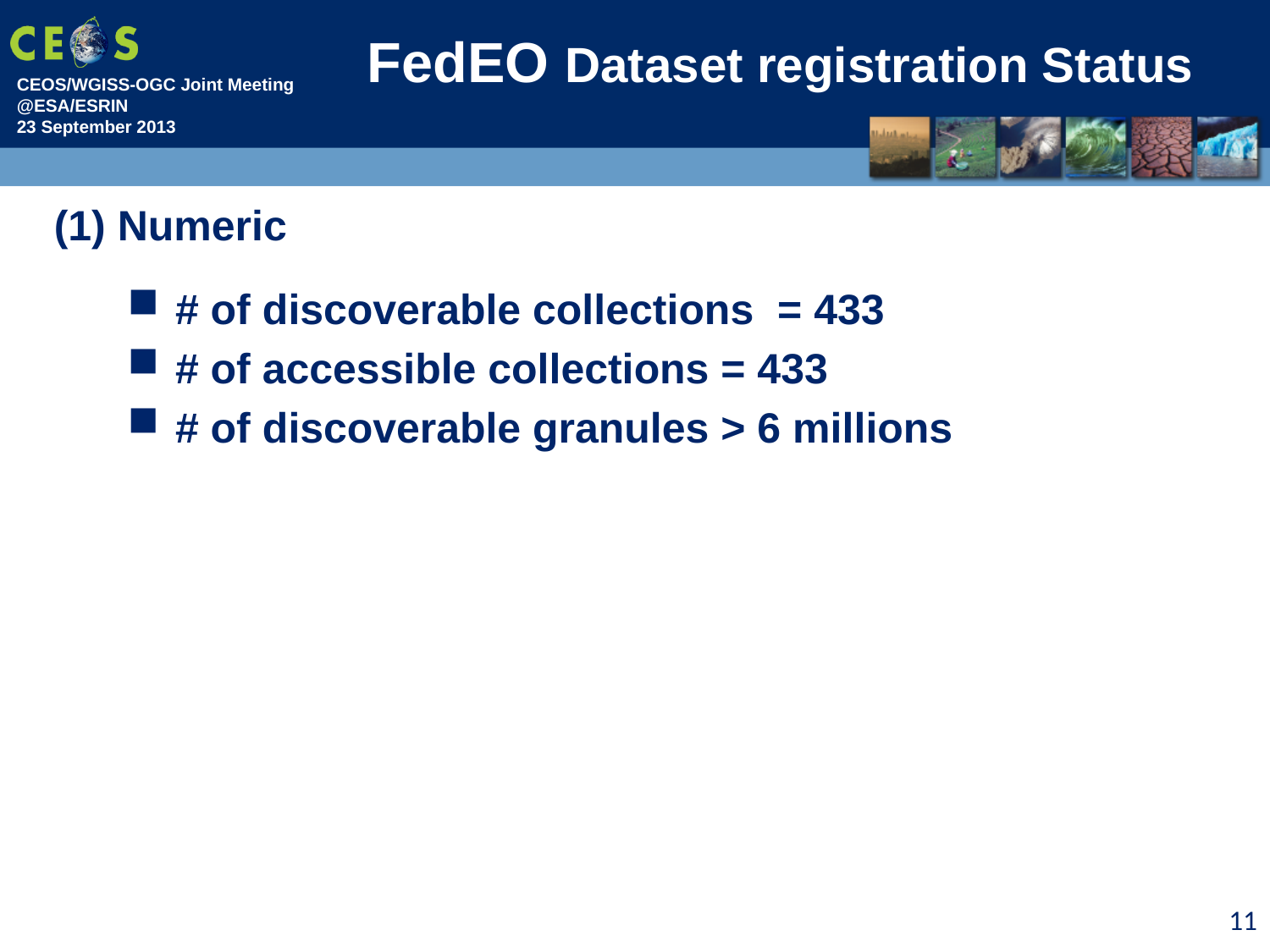

# FedEO Dataset registration Status
(1) Numeric
# of discoverable collections  = 433
# of accessible collections = 433
# of discoverable granules > 6 millions
11